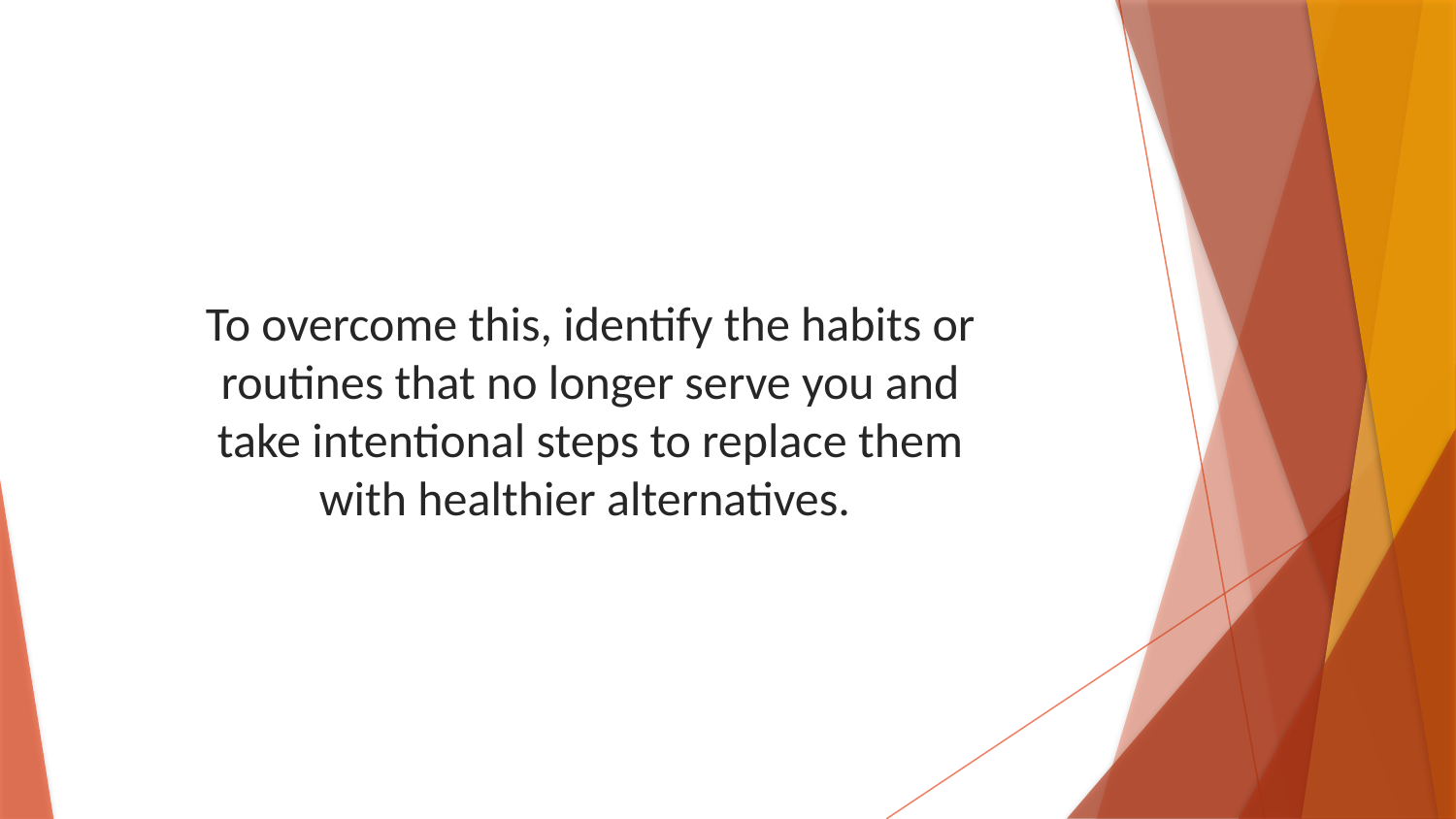

To overcome this, identify the habits or routines that no longer serve you and take intentional steps to replace them with healthier alternatives.